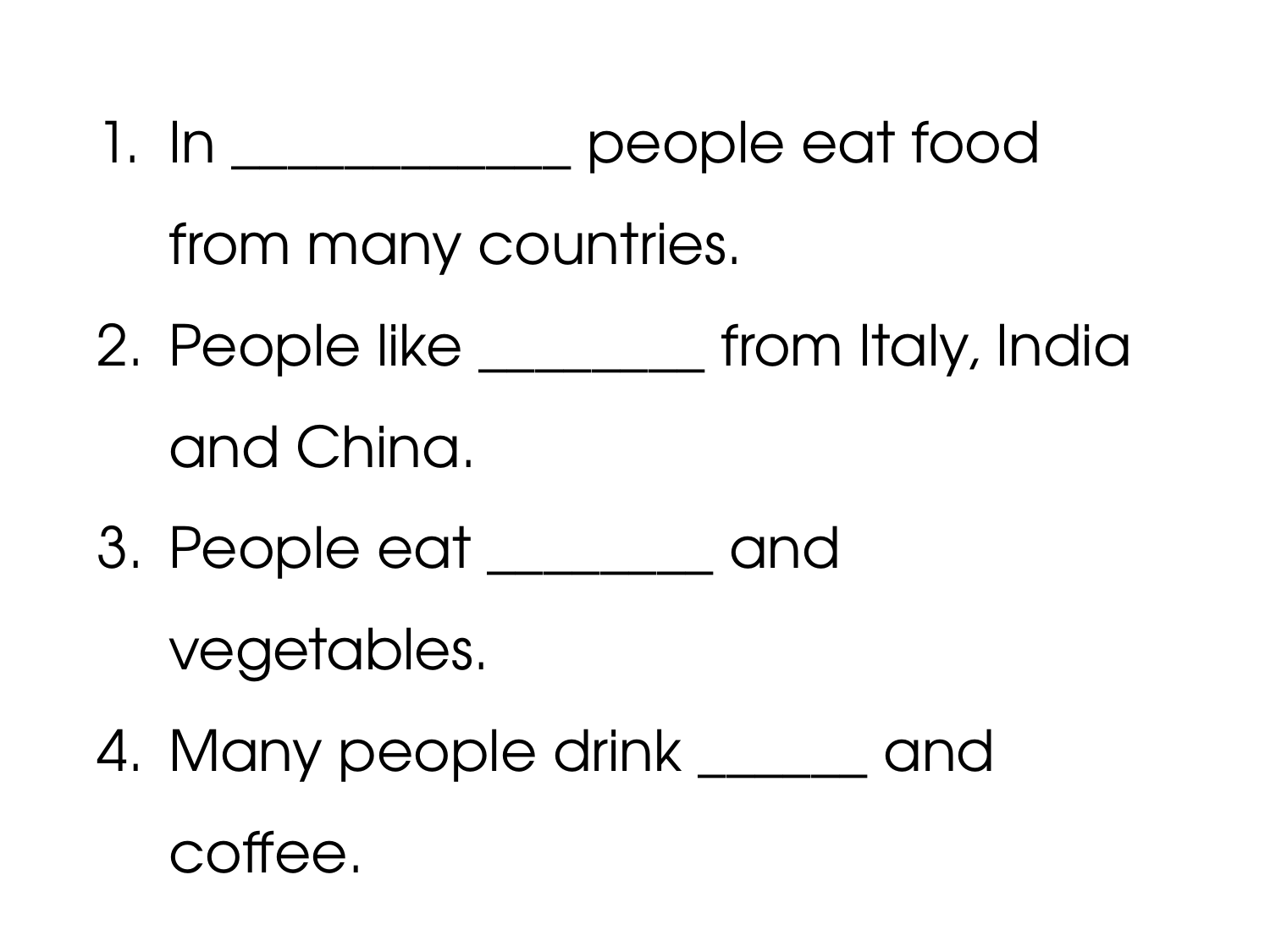

In ____________ people eat food from many countries.
People like ________ from Italy, India and China.
People eat ________ and vegetables.
Many people drink ______ and coffee.